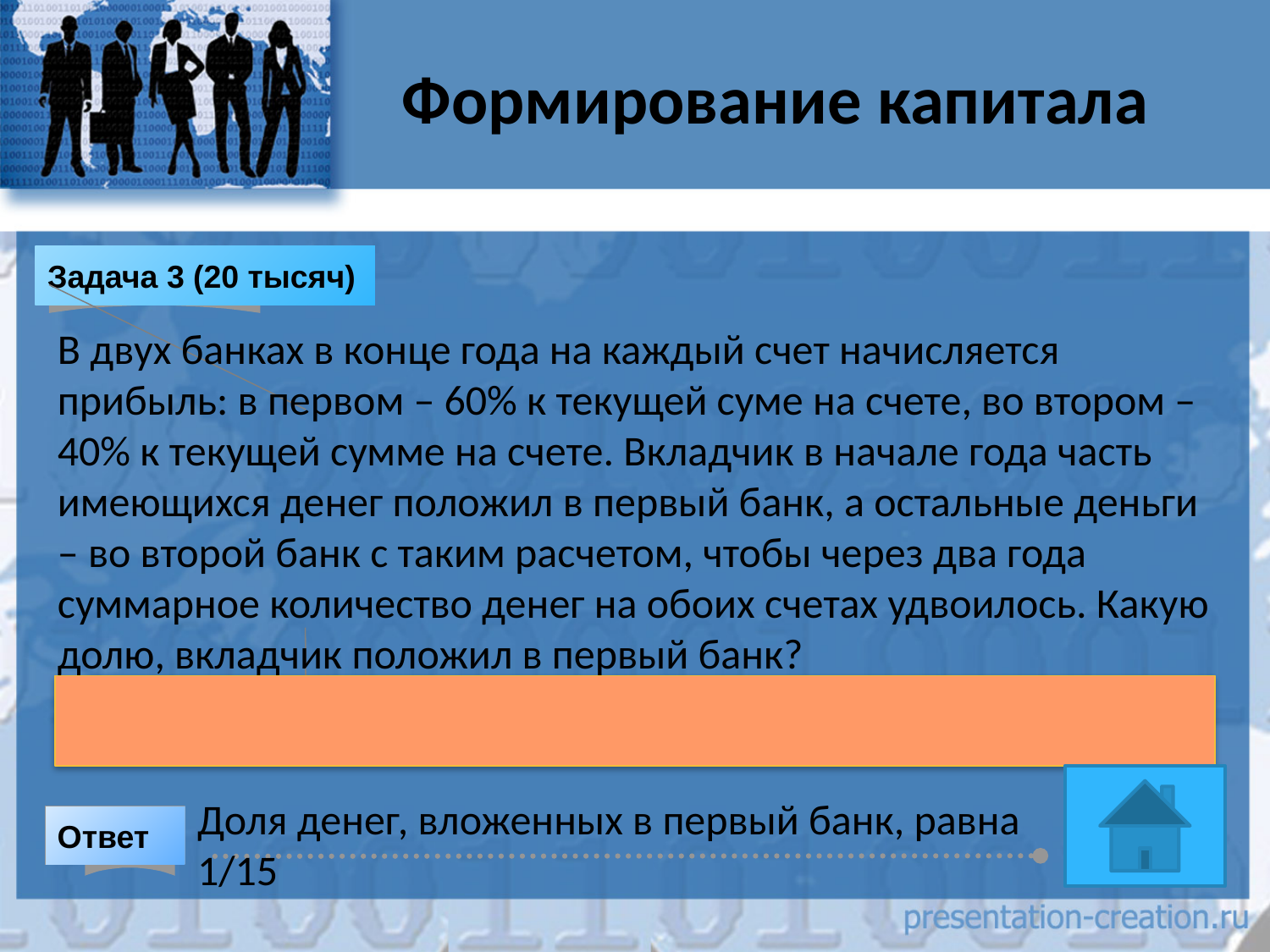

# Формирование капитала
Задача 3 (20 тысяч)

В двух банках в конце года на каждый счет начисляется прибыль: в первом – 60% к текущей суме на счете, во втором – 40% к текущей сумме на счете. Вкладчик в начале года часть имеющихся денег положил в первый банк, а остальные деньги – во второй банк с таким расчетом, чтобы через два года суммарное количество денег на обоих счетах удвоилось. Какую долю, вкладчик положил в первый банк?

Доля денег, вложенных в первый банк, равна 1/15
Ответ